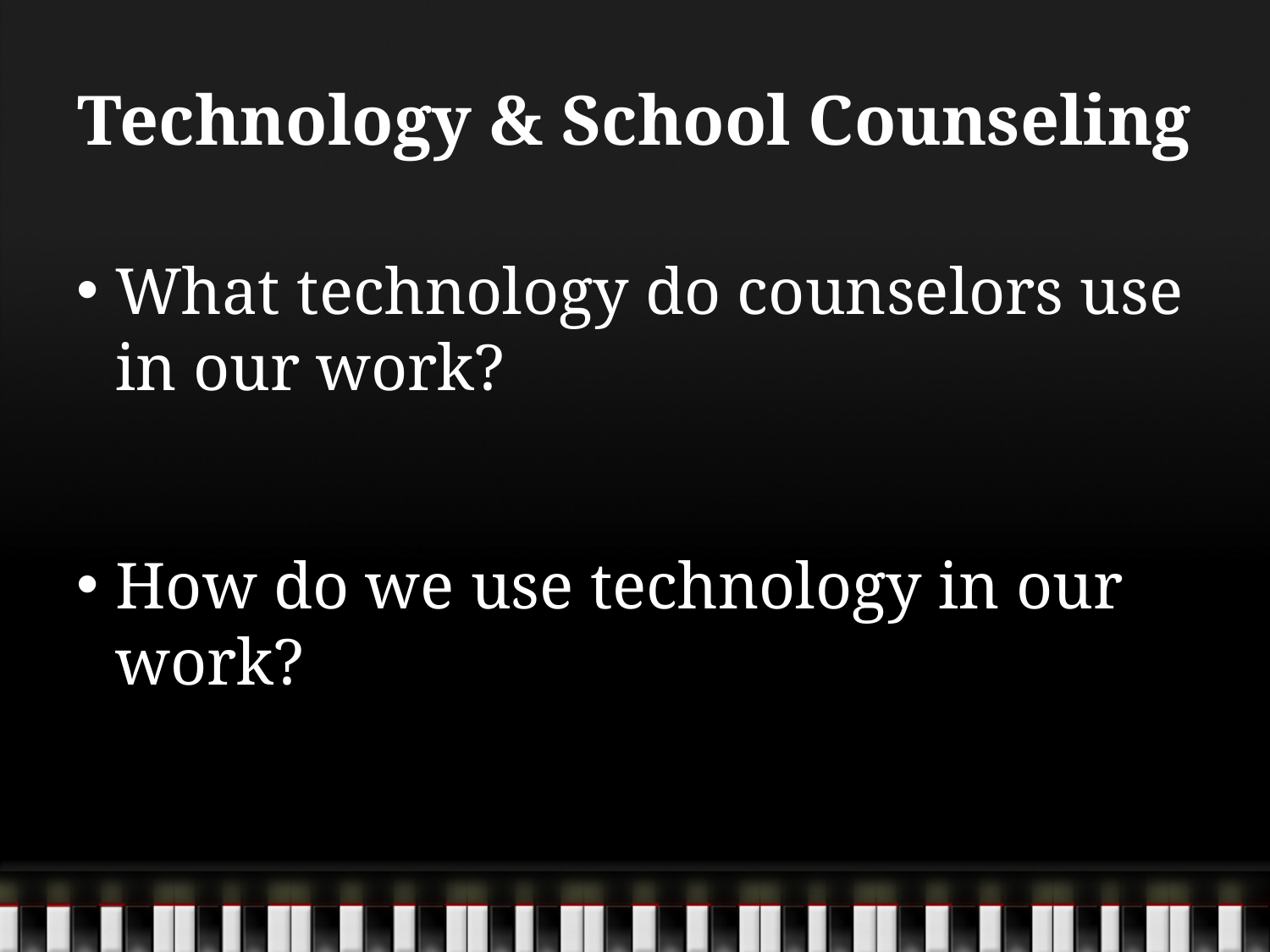

# Technology & School Counseling
What technology do counselors use in our work?

How do we use technology in our work?